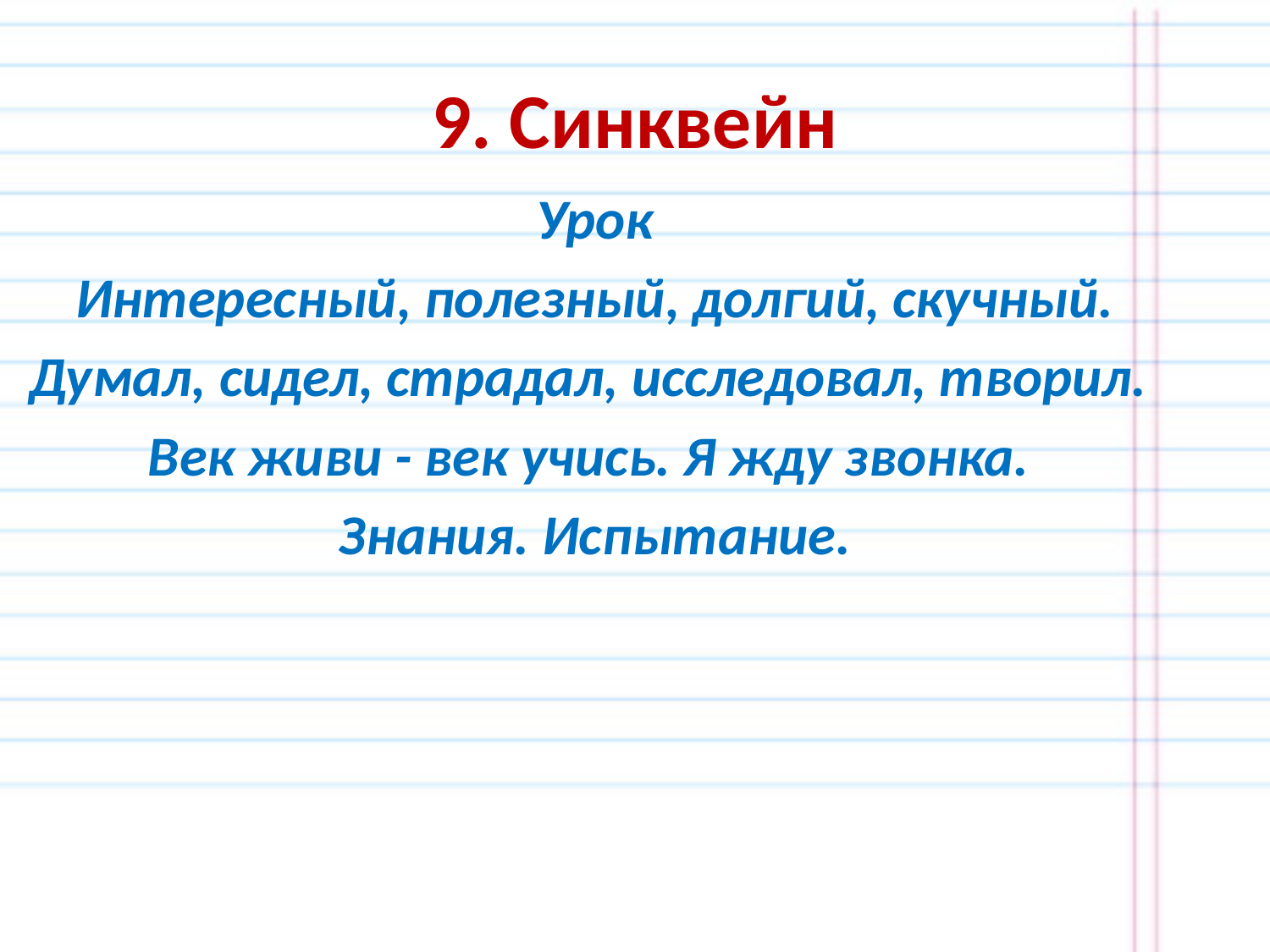

# 9. Синквейн
Урок
Интересный, полезный, долгий, скучный.
Думал, сидел, страдал, исследовал, творил.
Век живи - век учись. Я жду звонка.
Знания. Испытание.